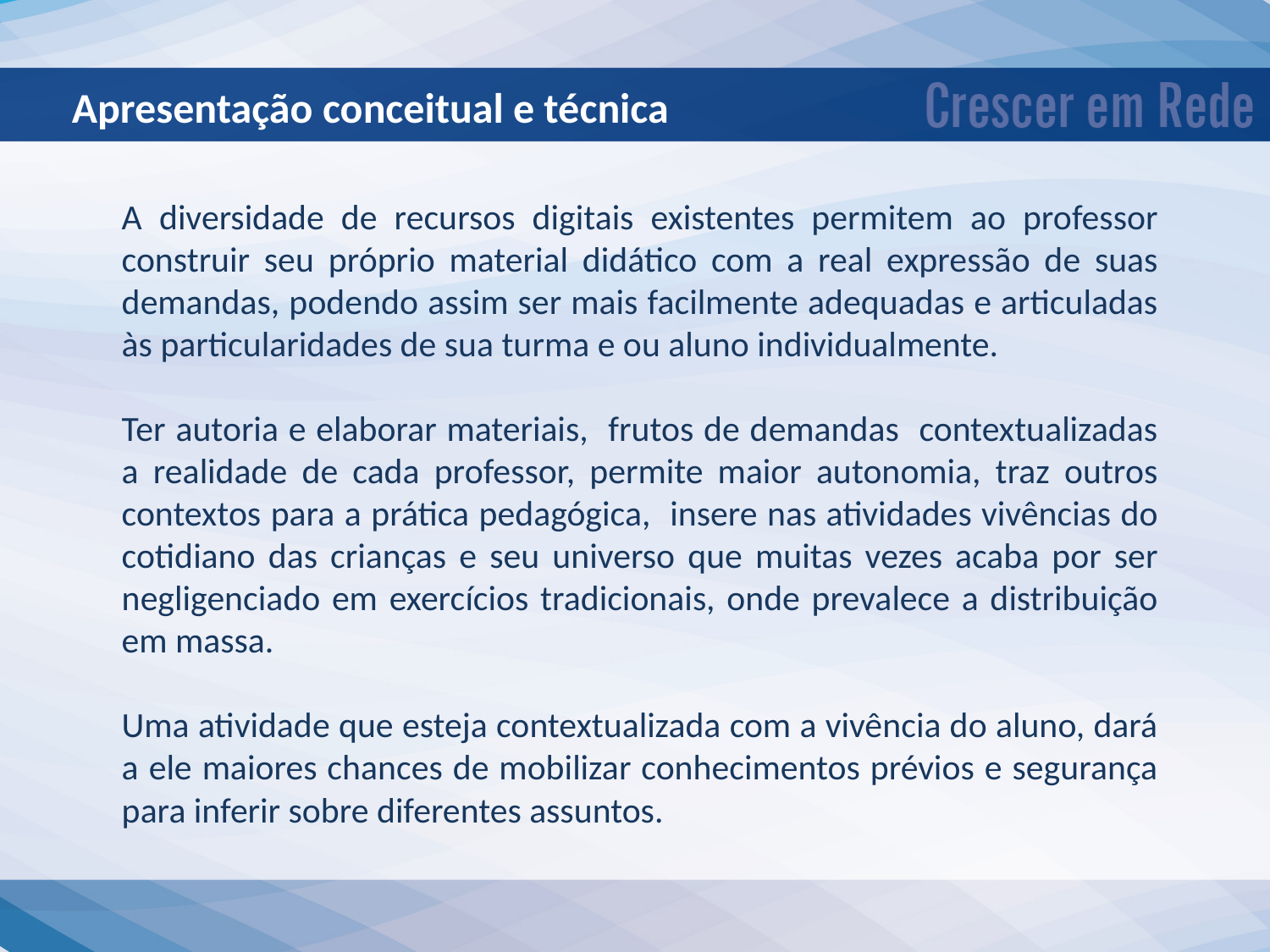

Apresentação conceitual e técnica
A diversidade de recursos digitais existentes permitem ao professor construir seu próprio material didático com a real expressão de suas demandas, podendo assim ser mais facilmente adequadas e articuladas às particularidades de sua turma e ou aluno individualmente.

Ter autoria e elaborar materiais,  frutos de demandas  contextualizadas a realidade de cada professor, permite maior autonomia, traz outros contextos para a prática pedagógica,  insere nas atividades vivências do cotidiano das crianças e seu universo que muitas vezes acaba por ser negligenciado em exercícios tradicionais, onde prevalece a distribuição em massa.

Uma atividade que esteja contextualizada com a vivência do aluno, dará a ele maiores chances de mobilizar conhecimentos prévios e segurança para inferir sobre diferentes assuntos.